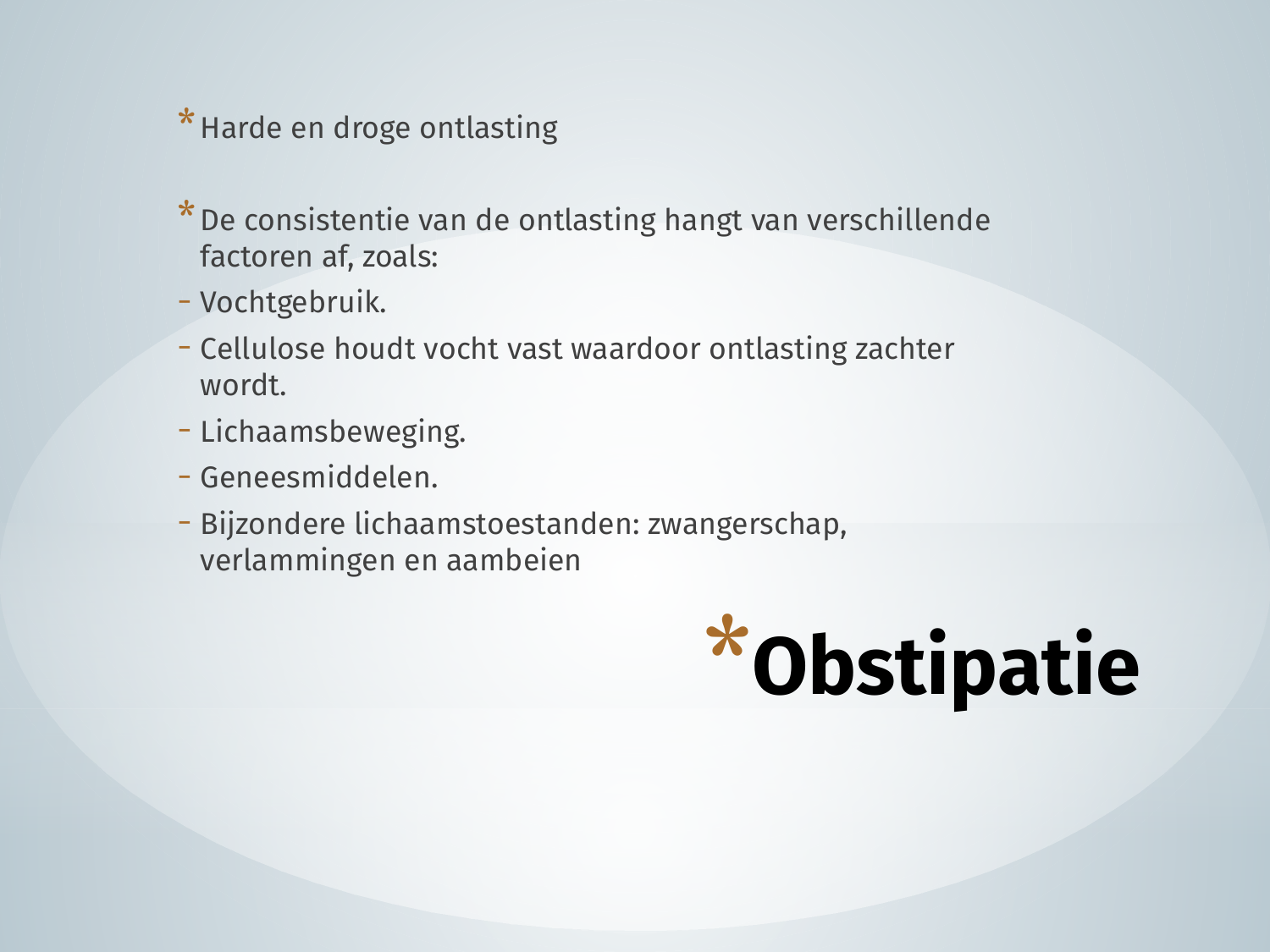

Harde en droge ontlasting

De consistentie van de ontlasting hangt van verschillende factoren af, zoals:
Vochtgebruik.
Cellulose houdt vocht vast waardoor ontlasting zachter wordt.
Lichaamsbeweging.
Geneesmiddelen.
Bijzondere lichaamstoestanden: zwangerschap, verlammingen en aambeien

# Obstipatie